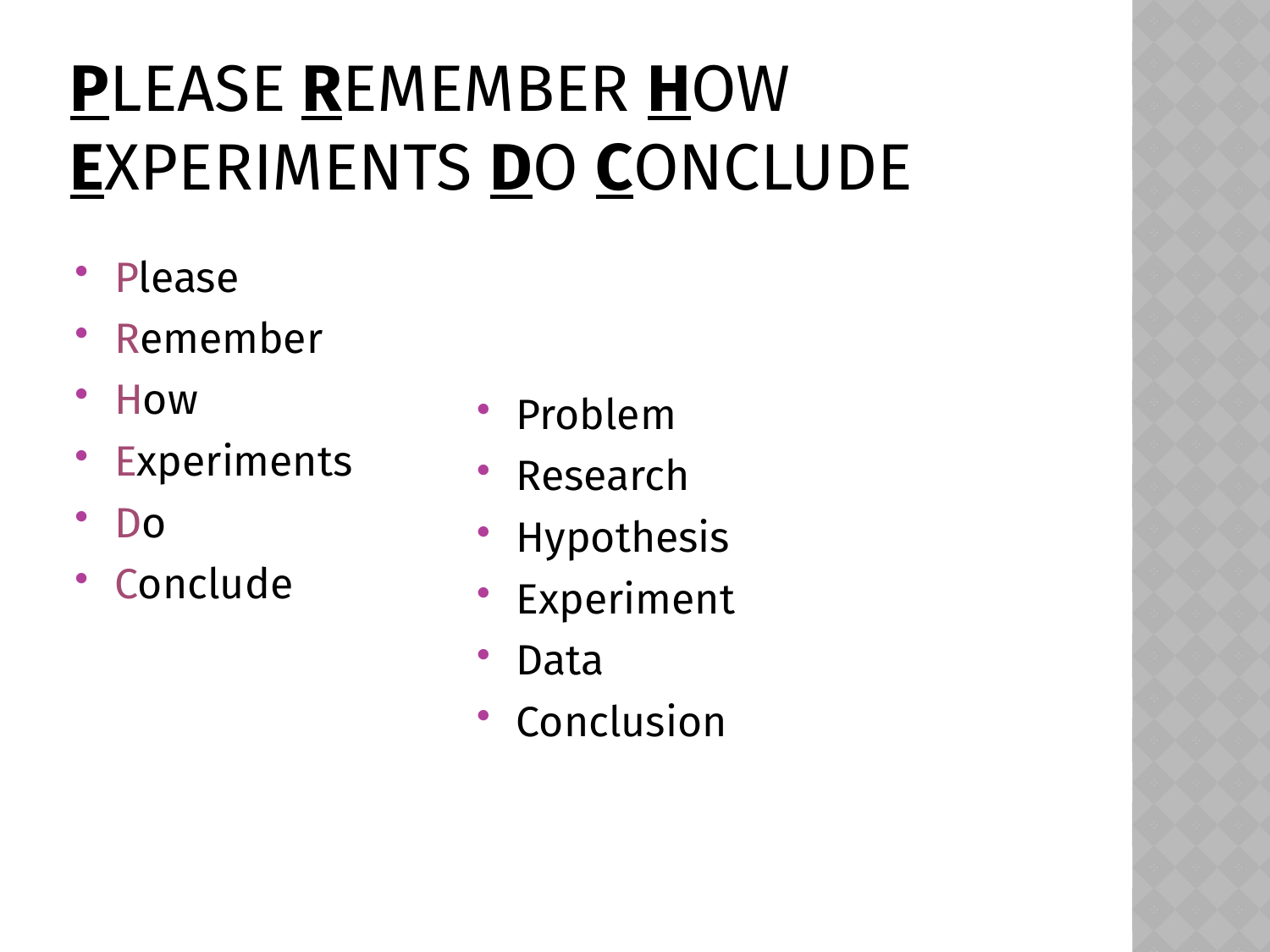

# Please remember how experiments do conclude
Please
Remember
How
Experiments
Do
Conclude
Problem
Research
Hypothesis
Experiment
Data
Conclusion